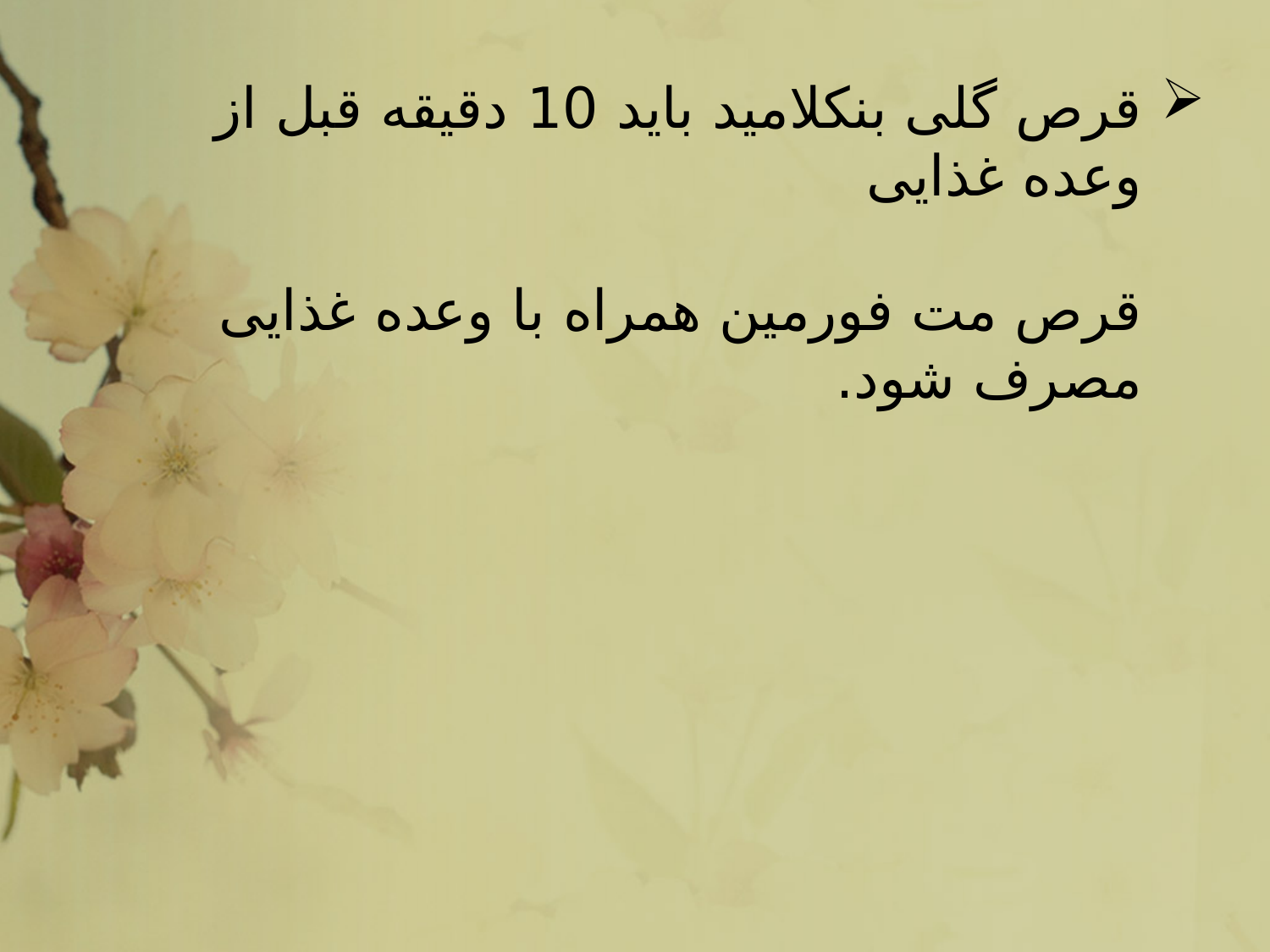

# قرص گلی بنکلامید باید 10 دقیقه قبل از وعده غذایی قرص مت فورمین همراه با وعده غذایی مصرف شود.